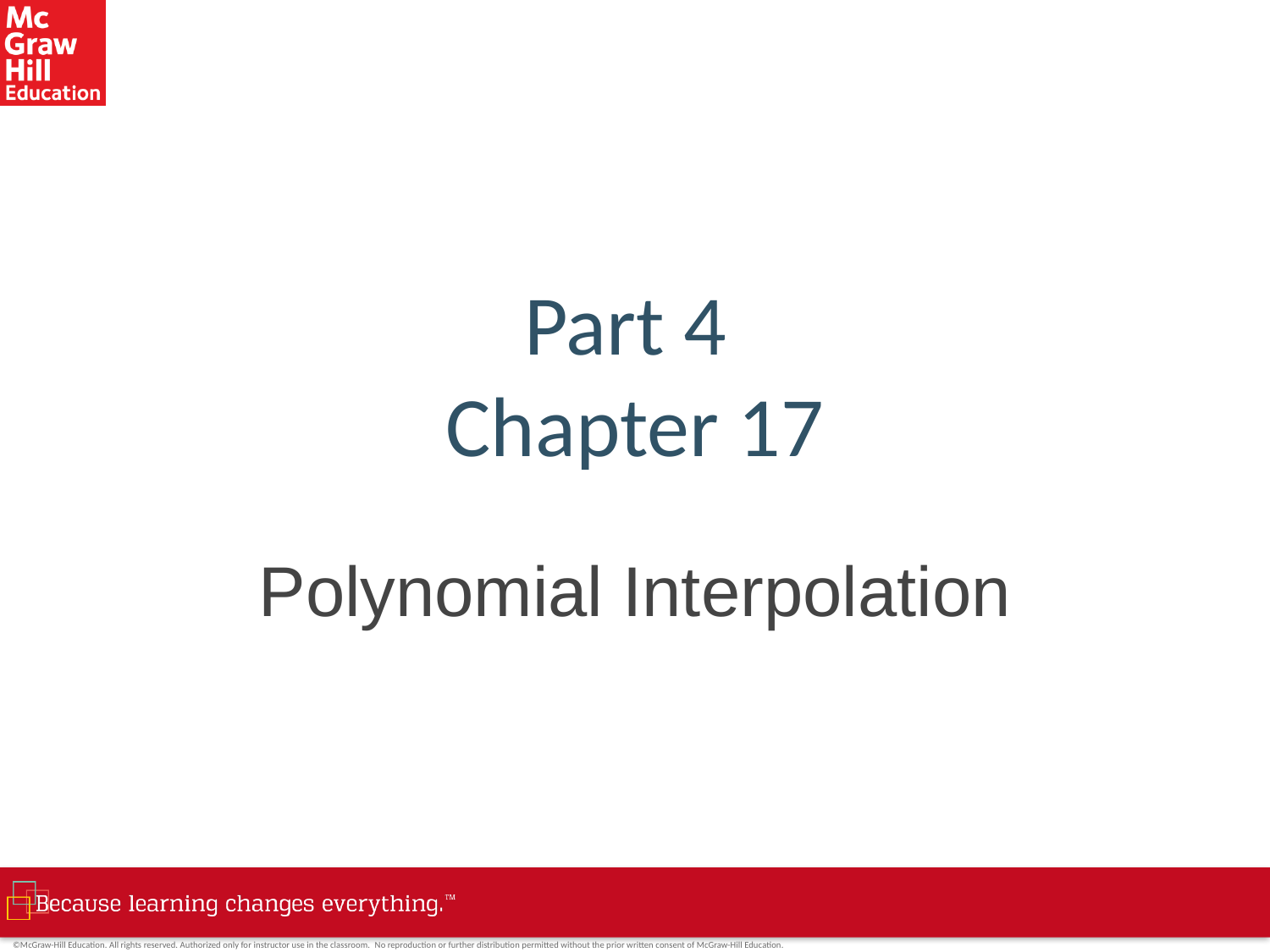

# Part 4 Chapter 17
Polynomial Interpolation